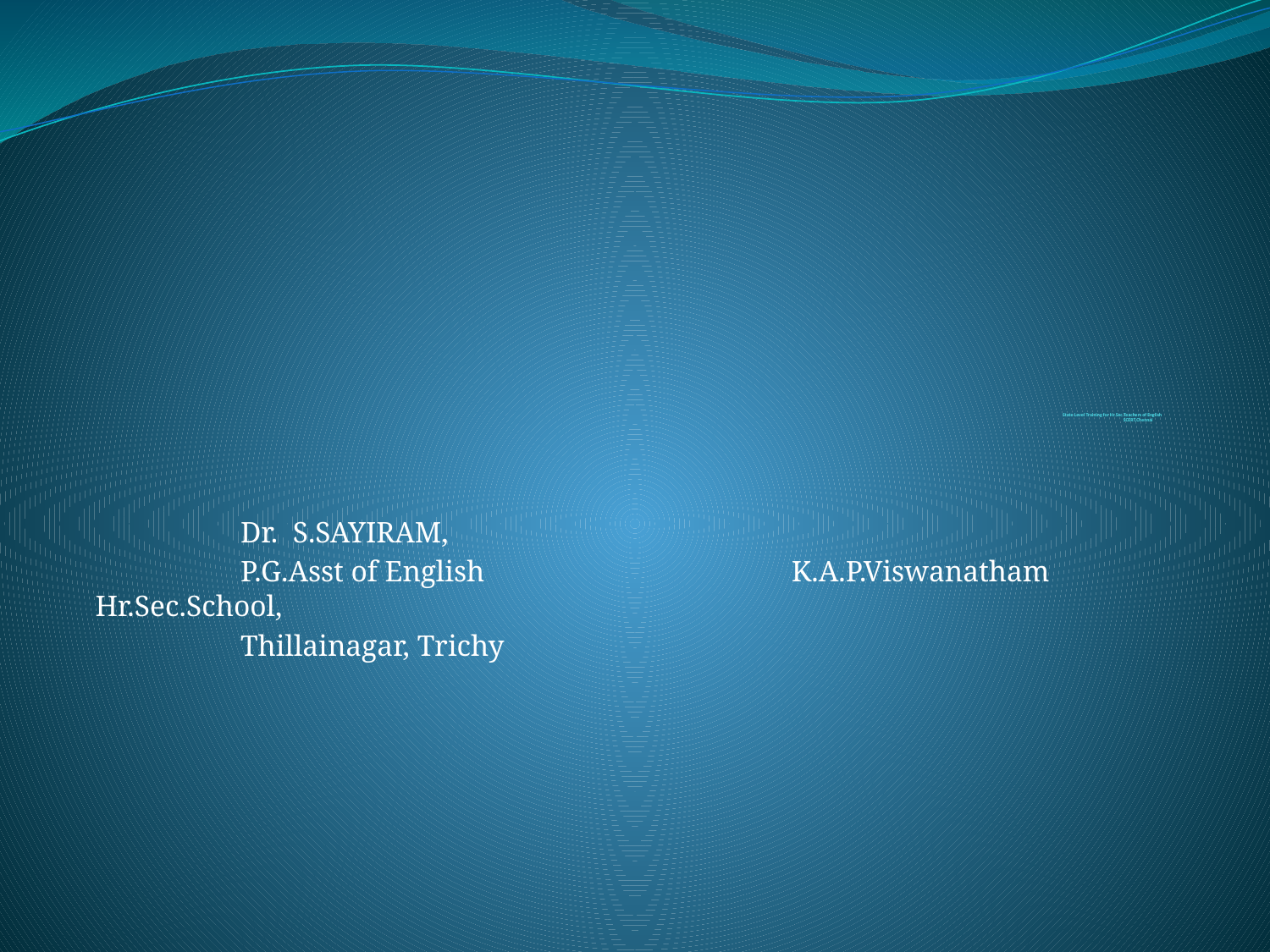

# State Level Training for Hr.Sec.Teachers of English SCERT,Chennai
			         Dr.  S.SAYIRAM,
			         P.G.Asst of English	   		                     			         K.A.P.Viswanatham Hr.Sec.School,
			         Thillainagar, Trichy